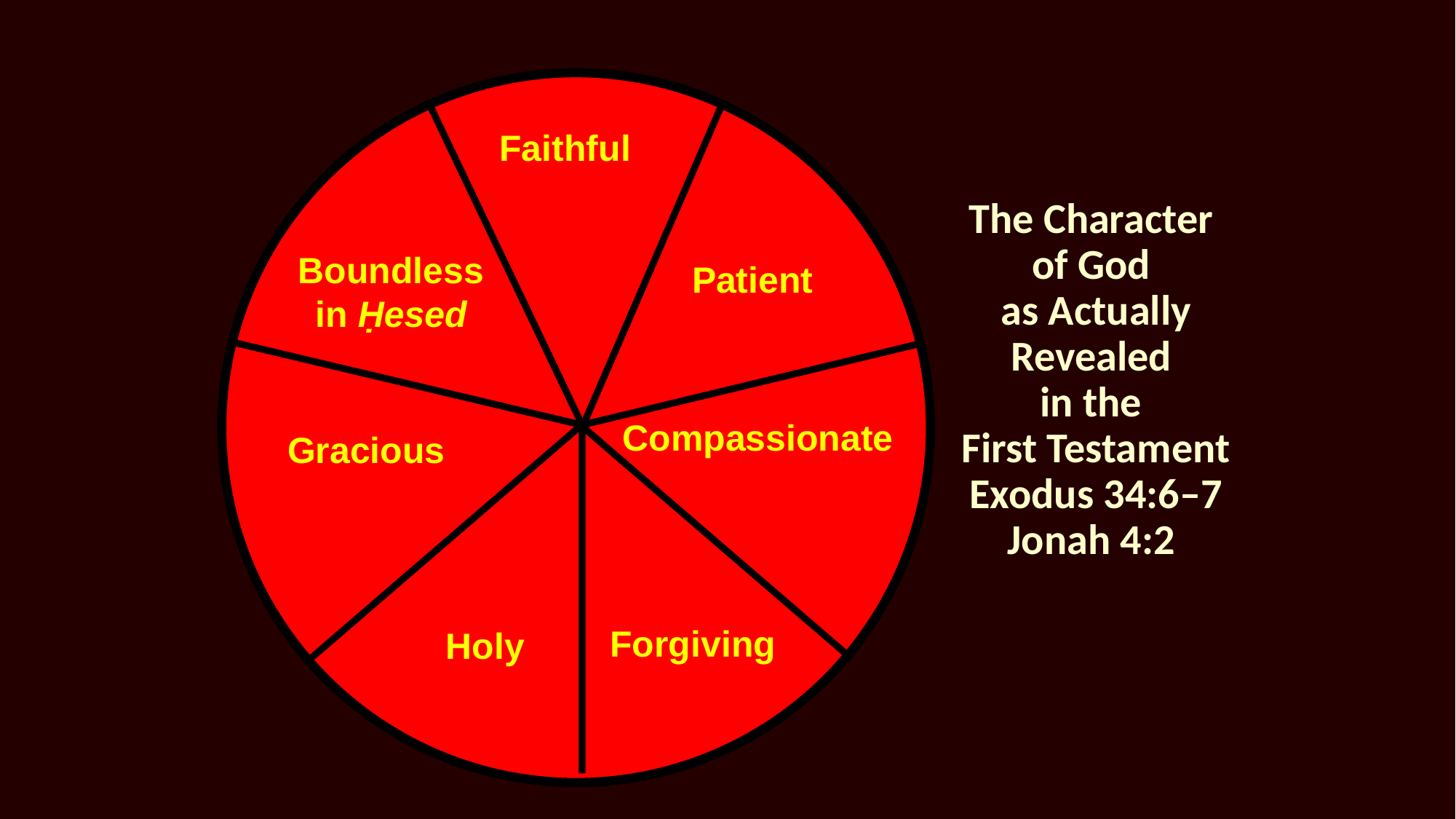

# The Character of God as Actually Revealed in the First Testament Exodus 34:6–7 Jonah 4:2

Faithful

Boundless in Ḥesed

Patient

Compassionate

Gracious

Forgiving
Holy